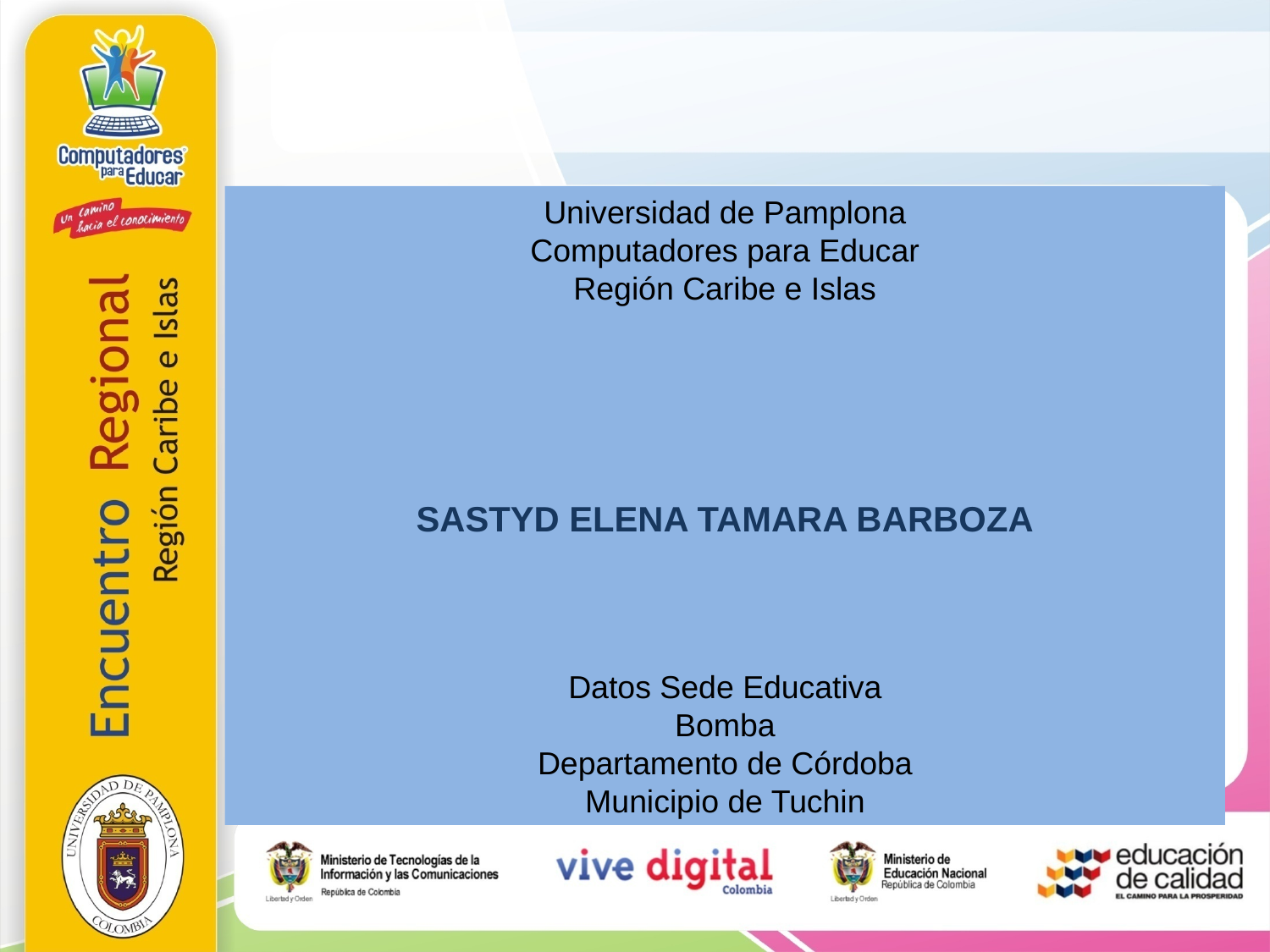

Universidad de Pamplona
Computadores para Educar
Región Caribe e Islas

SASTYD ELENA TAMARA BARBOZA

Datos Sede Educativa
Bomba
Departamento de Córdoba
Municipio de Tuchin